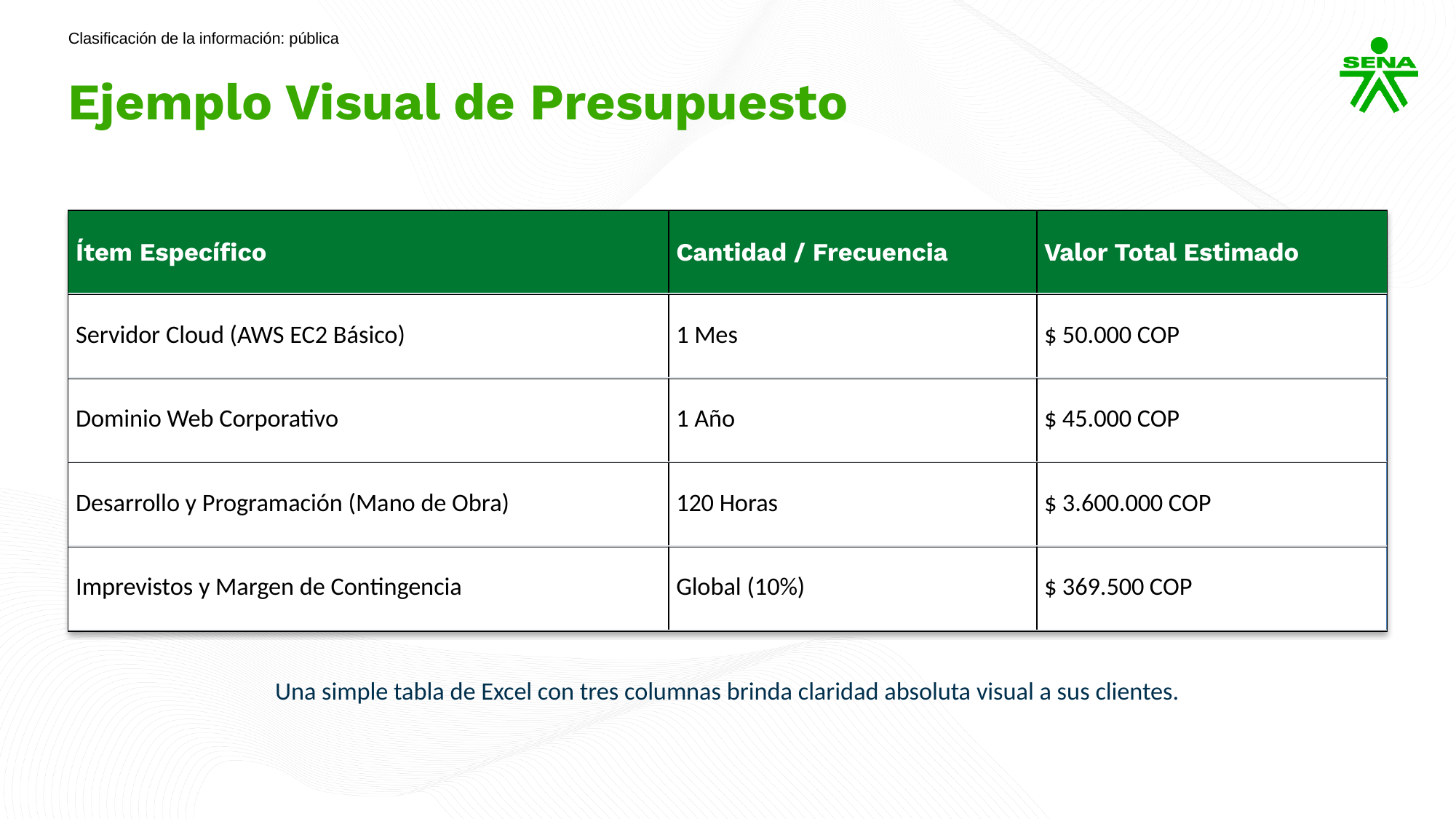

Clasificación de la información: pública
Ejemplo Visual de Presupuesto

| Ítem Específico | Cantidad / Frecuencia | Valor Total Estimado |
| --- | --- | --- |
| Servidor Cloud (AWS EC2 Básico) | 1 Mes | $ 50.000 COP |
| Dominio Web Corporativo | 1 Año | $ 45.000 COP |
| Desarrollo y Programación (Mano de Obra) | 120 Horas | $ 3.600.000 COP |
| Imprevistos y Margen de Contingencia | Global (10%) | $ 369.500 COP |

Una simple tabla de Excel con tres columnas brinda claridad absoluta visual a sus clientes.